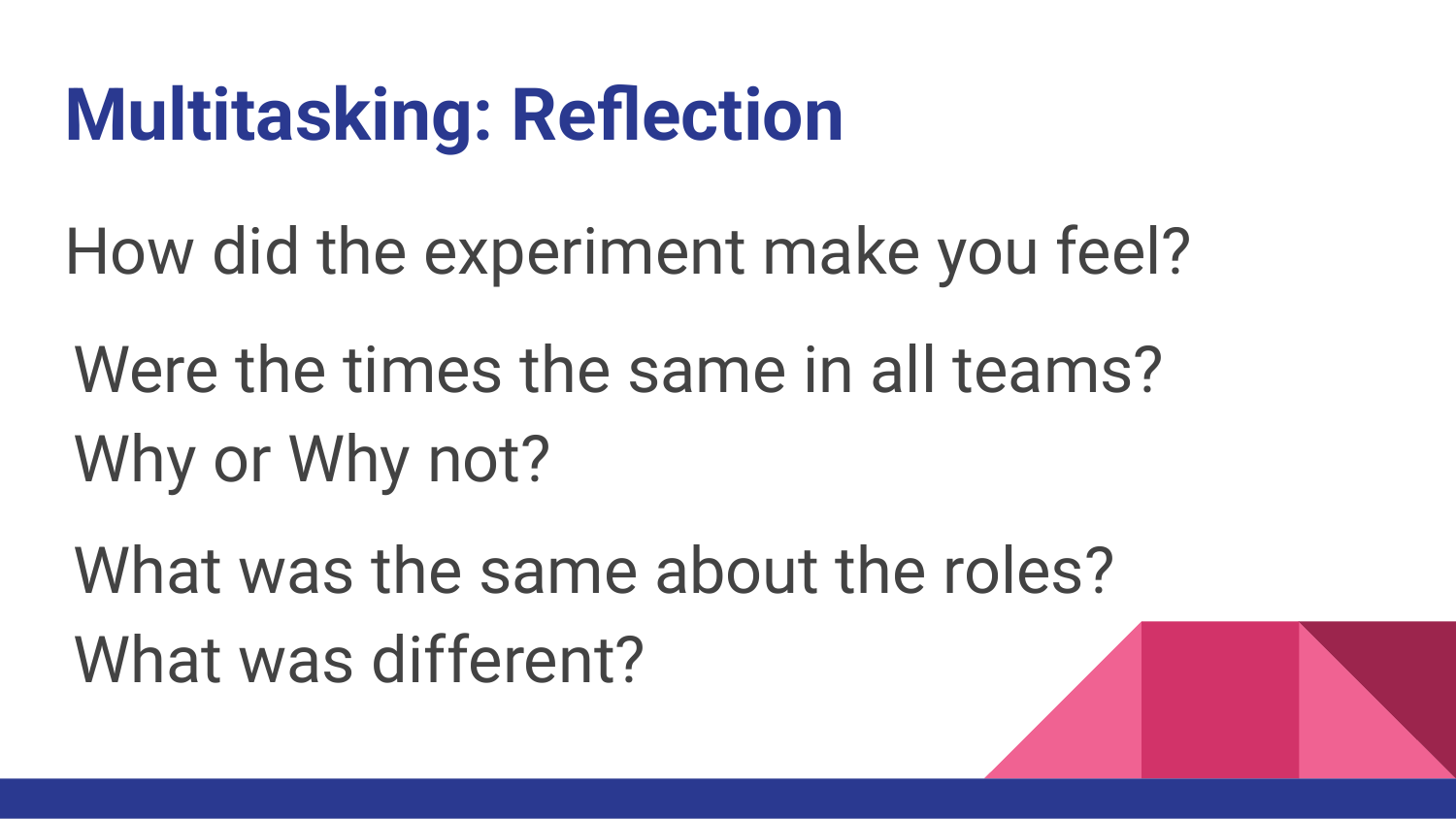

# Multitasking: Reflection
How did the experiment make you feel?
Were the times the same in all teams? Why or Why not?
What was the same about the roles?  What was different?